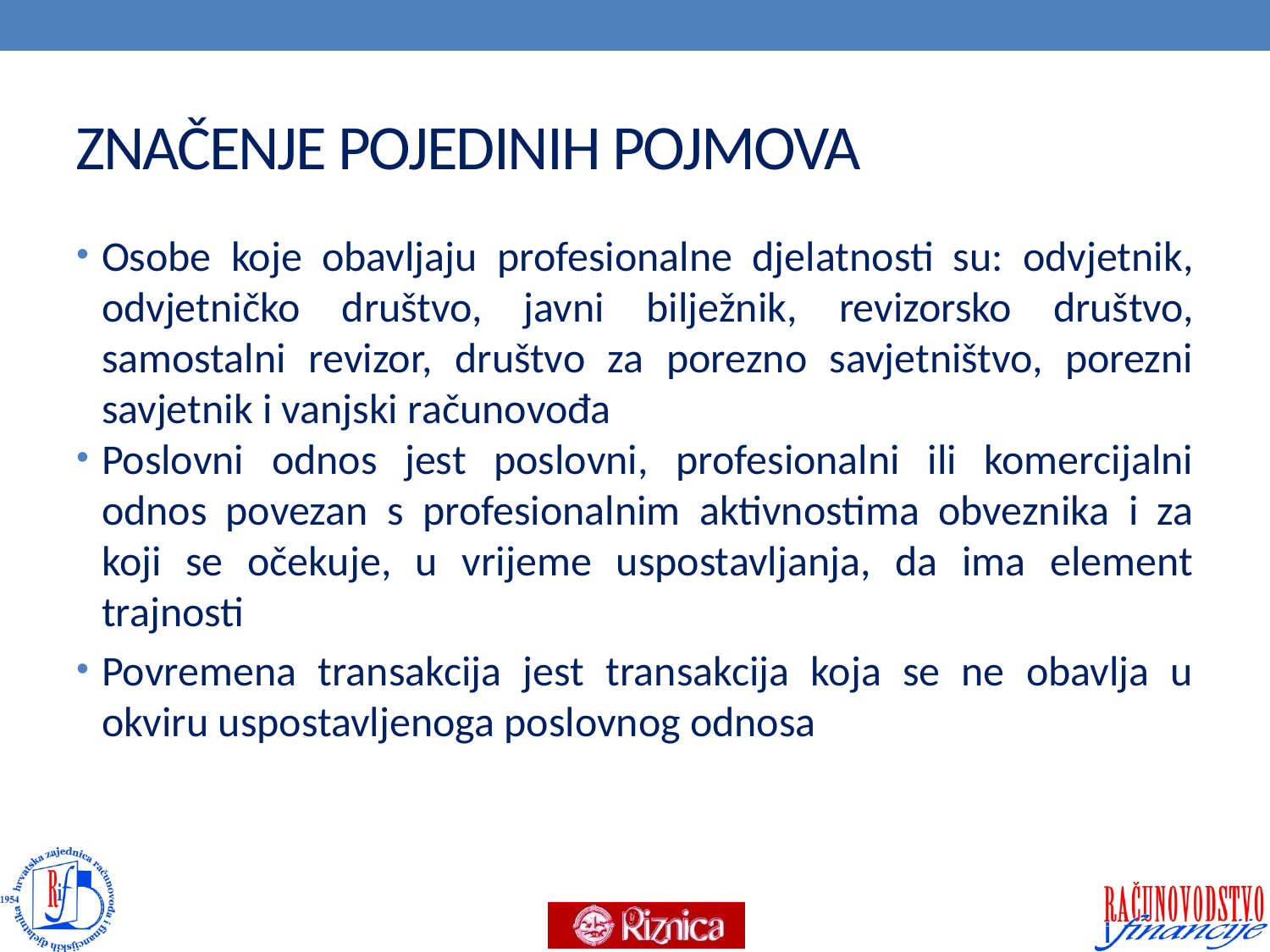

# ZNAČENJE POJEDINIH POJMOVA
Osobe koje obavljaju profesionalne djelatnosti su: odvjetnik, odvjetničko društvo, javni bilježnik, revizorsko društvo, samostalni revizor, društvo za porezno savjetništvo, porezni savjetnik i vanjski računovođa
Poslovni odnos jest poslovni, profesionalni ili komercijalni odnos povezan s profesionalnim aktivnostima obveznika i za koji se očekuje, u vrijeme uspostavljanja, da ima element trajnosti
Povremena transakcija jest transakcija koja se ne obavlja u okviru uspostavljenoga poslovnog odnosa